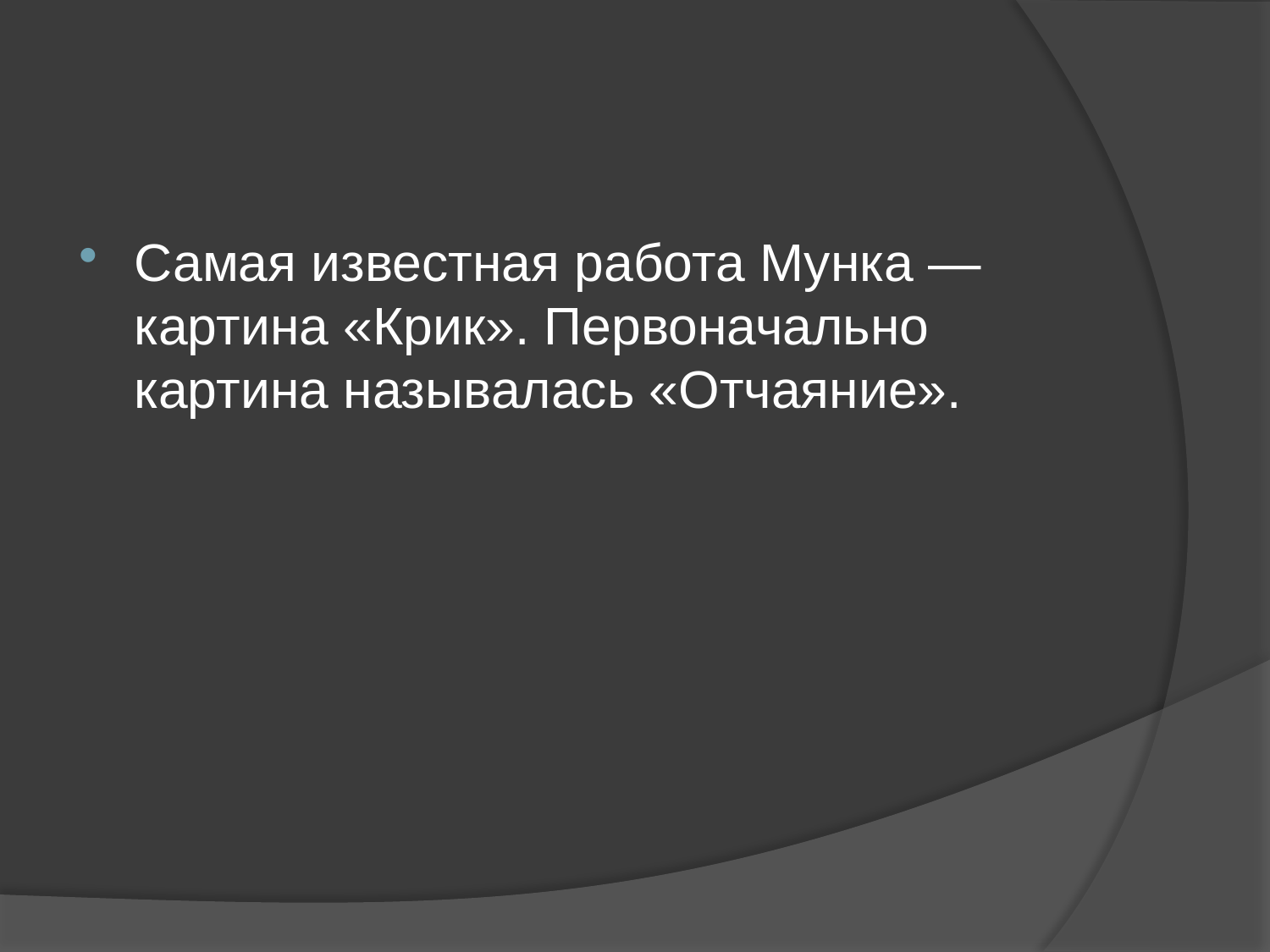

Самая известная работа Мунка — картина «Крик». Первоначально картина называлась «Отчаяние».